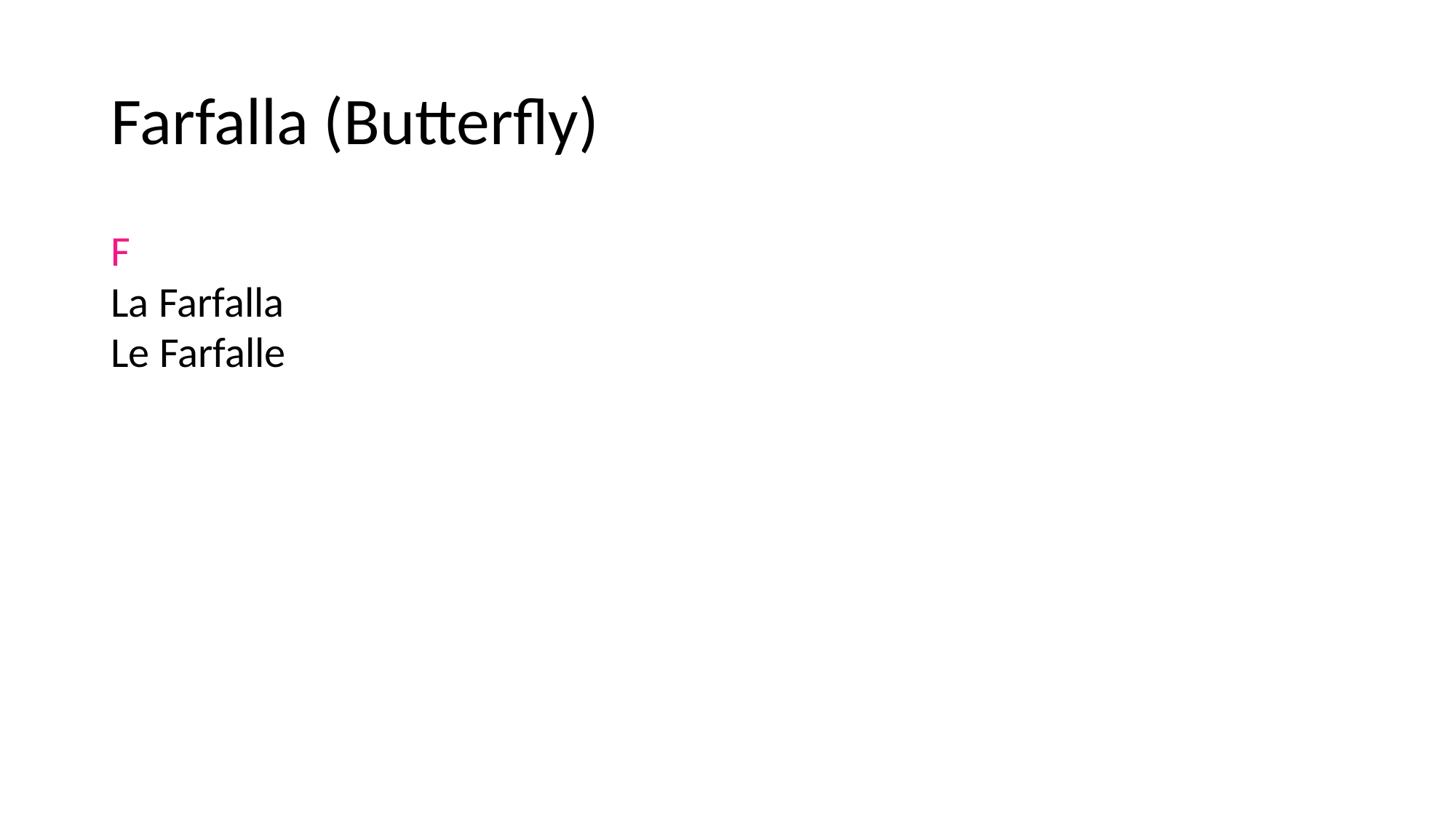

# Farfalla (Butterfly)
F
La Farfalla
Le Farfalle